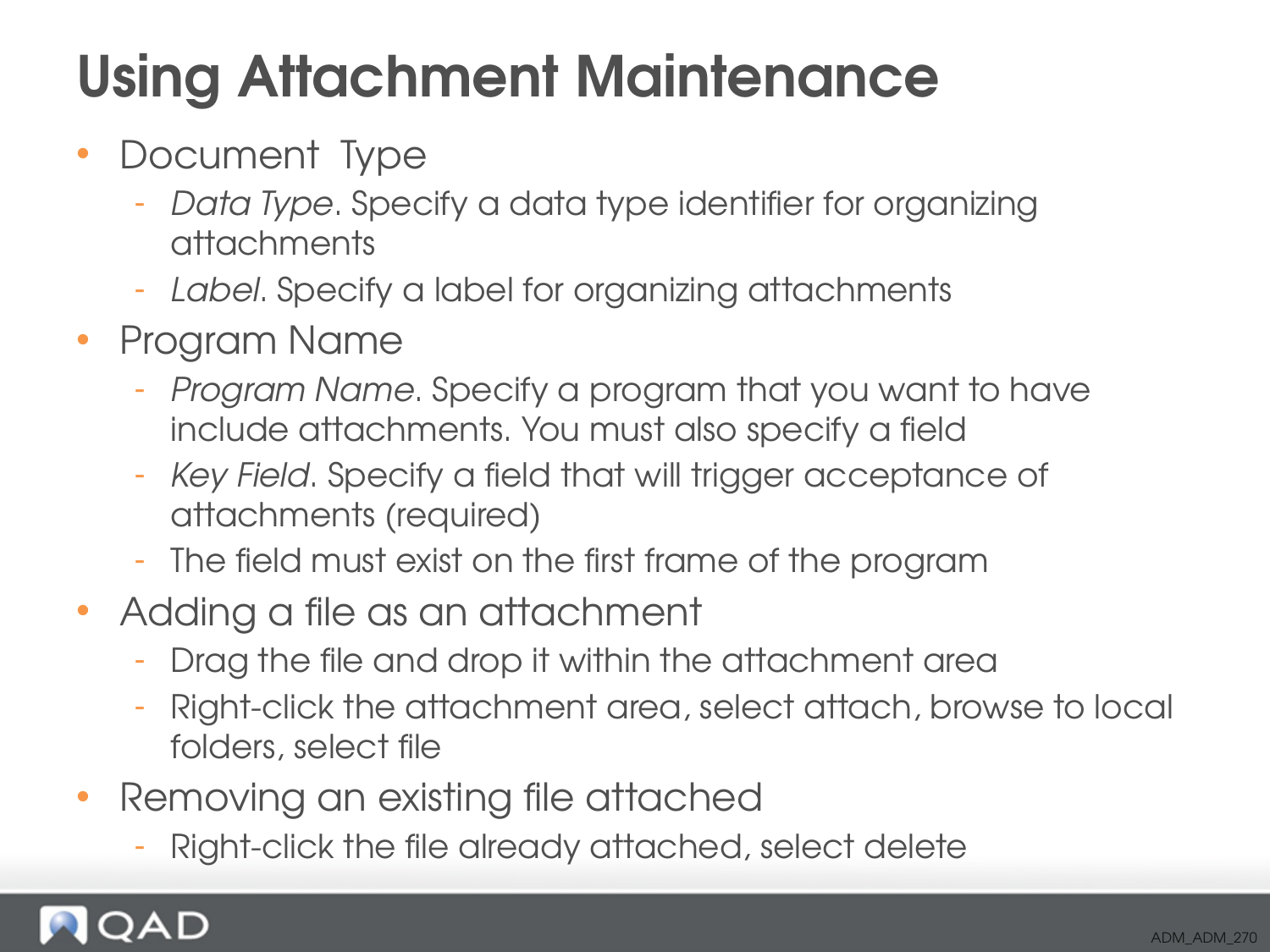

# Using Attachment Maintenance
Document  Type
Data Type. Specify a data type identifier for organizing attachments
Label. Specify a label for organizing attachments
Program Name
Program Name. Specify a program that you want to have include attachments. You must also specify a field
Key Field. Specify a field that will trigger acceptance of attachments (required)
The field must exist on the first frame of the program
Adding a file as an attachment
Drag the file and drop it within the attachment area
Right-click the attachment area, select attach, browse to local folders, select file
Removing an existing file attached
Right-click the file already attached, select delete
ADM_ADM_270